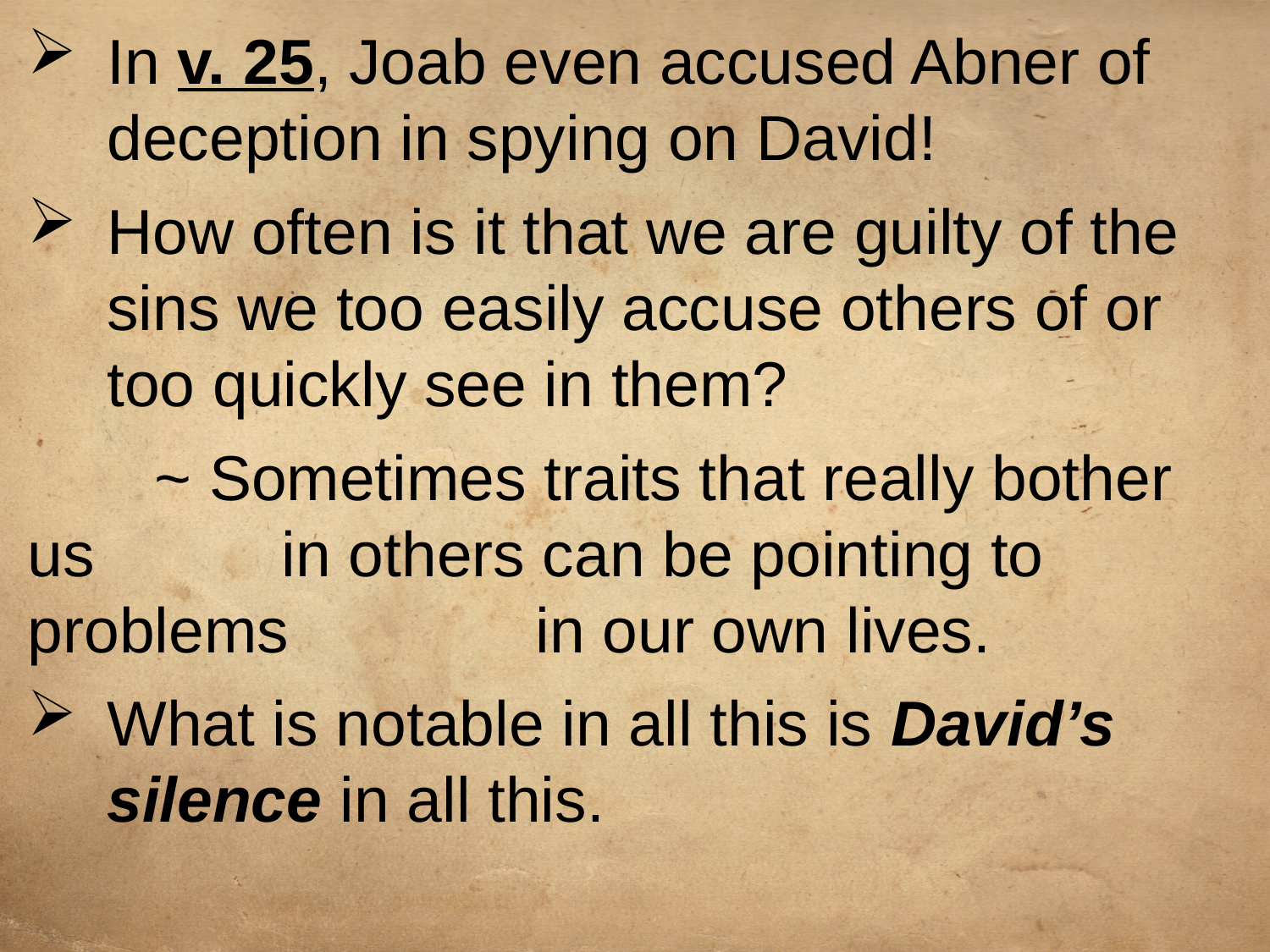

In v. 25, Joab even accused Abner of deception in spying on David!
How often is it that we are guilty of the sins we too easily accuse others of or too quickly see in them?
	~ Sometimes traits that really bother us 		in others can be pointing to problems 		in our own lives.
What is notable in all this is David’s silence in all this.